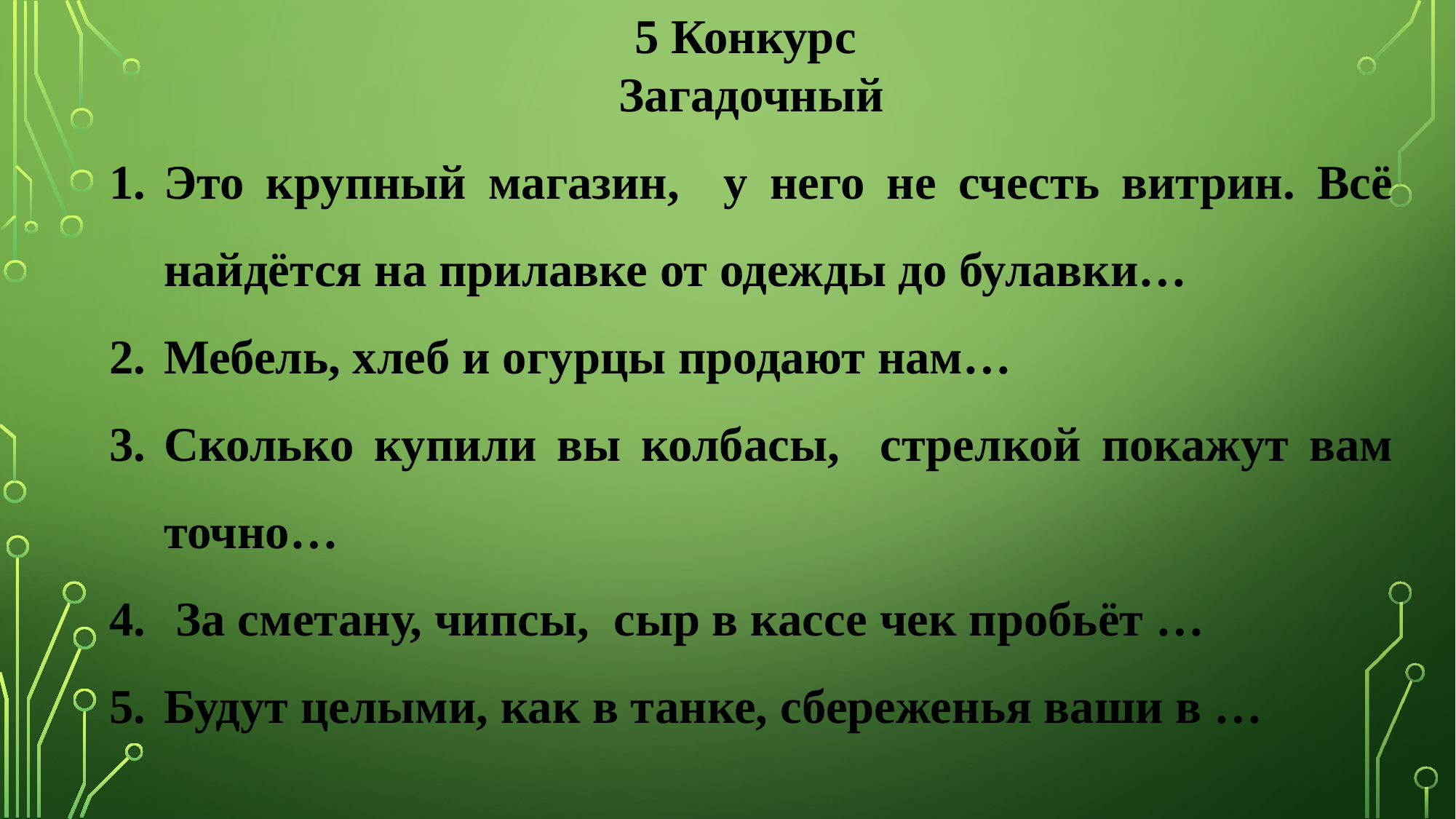

5 Конкурс
Загадочный
Это крупный магазин,  у него не счесть витрин. Всё найдётся на прилавке от одежды до булавки…
Мебель, хлеб и огурцы продают нам…
Сколько купили вы колбасы,  стрелкой покажут вам точно…
 За сметану, чипсы,  сыр в кассе чек пробьёт …
Будут целыми, как в танке, сбереженья ваши в …